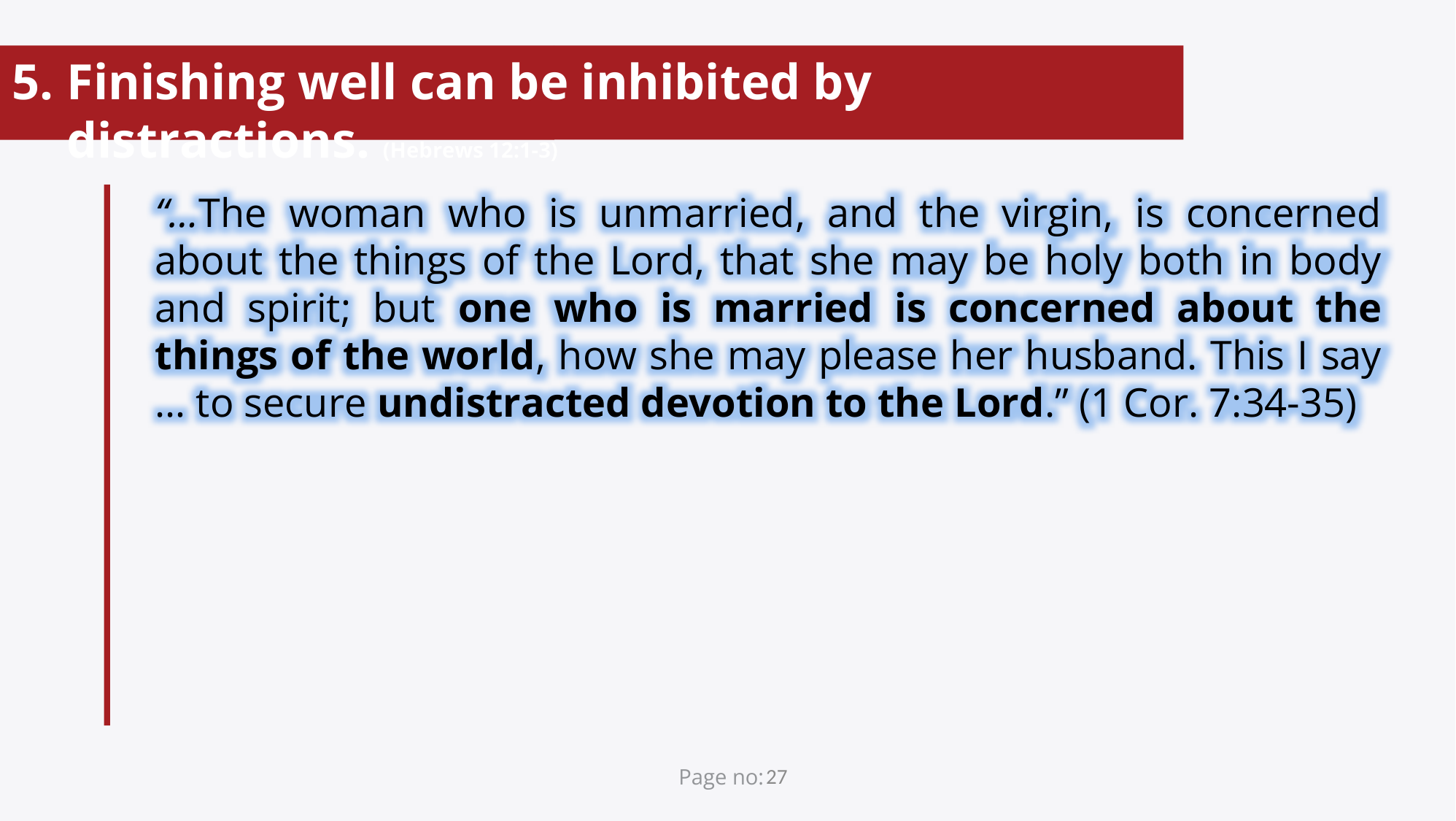

Finishing well can be inhibited by distractions. (Hebrews 12:1-3)

“…The woman who is unmarried, and the virgin, is concerned about the things of the Lord, that she may be holy both in body and spirit; but one who is married is concerned about the things of the world, how she may please her husband. This I say … to secure undistracted devotion to the Lord.” (1 Cor. 7:34-35)